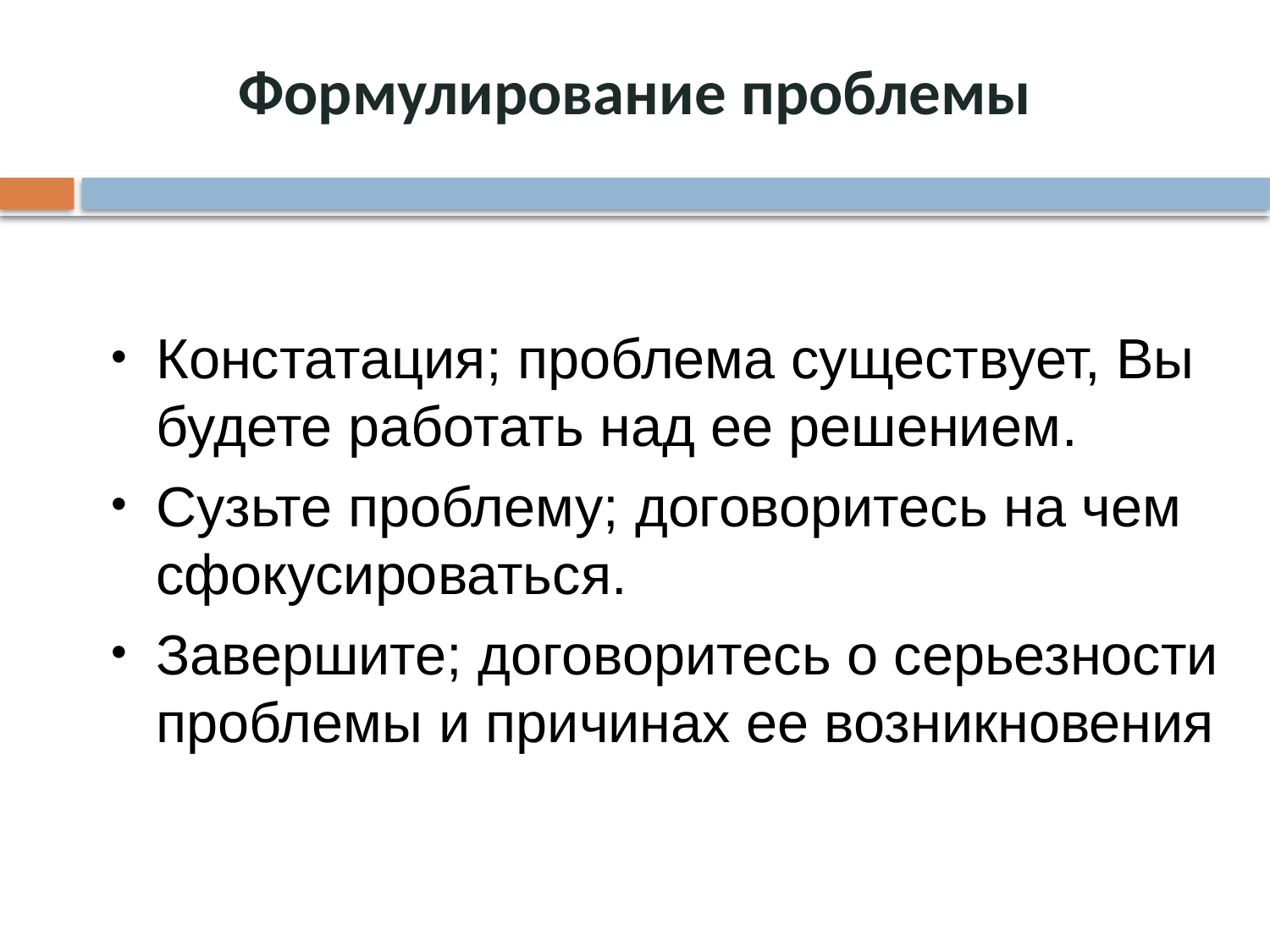

# Формулирование проблемы
Констатация; проблема существует, Вы будете работать над ее решением.
Сузьте проблему; договоритесь на чем сфокусироваться.
Завершите; договоритесь о серьезности проблемы и причинах ее возникновения